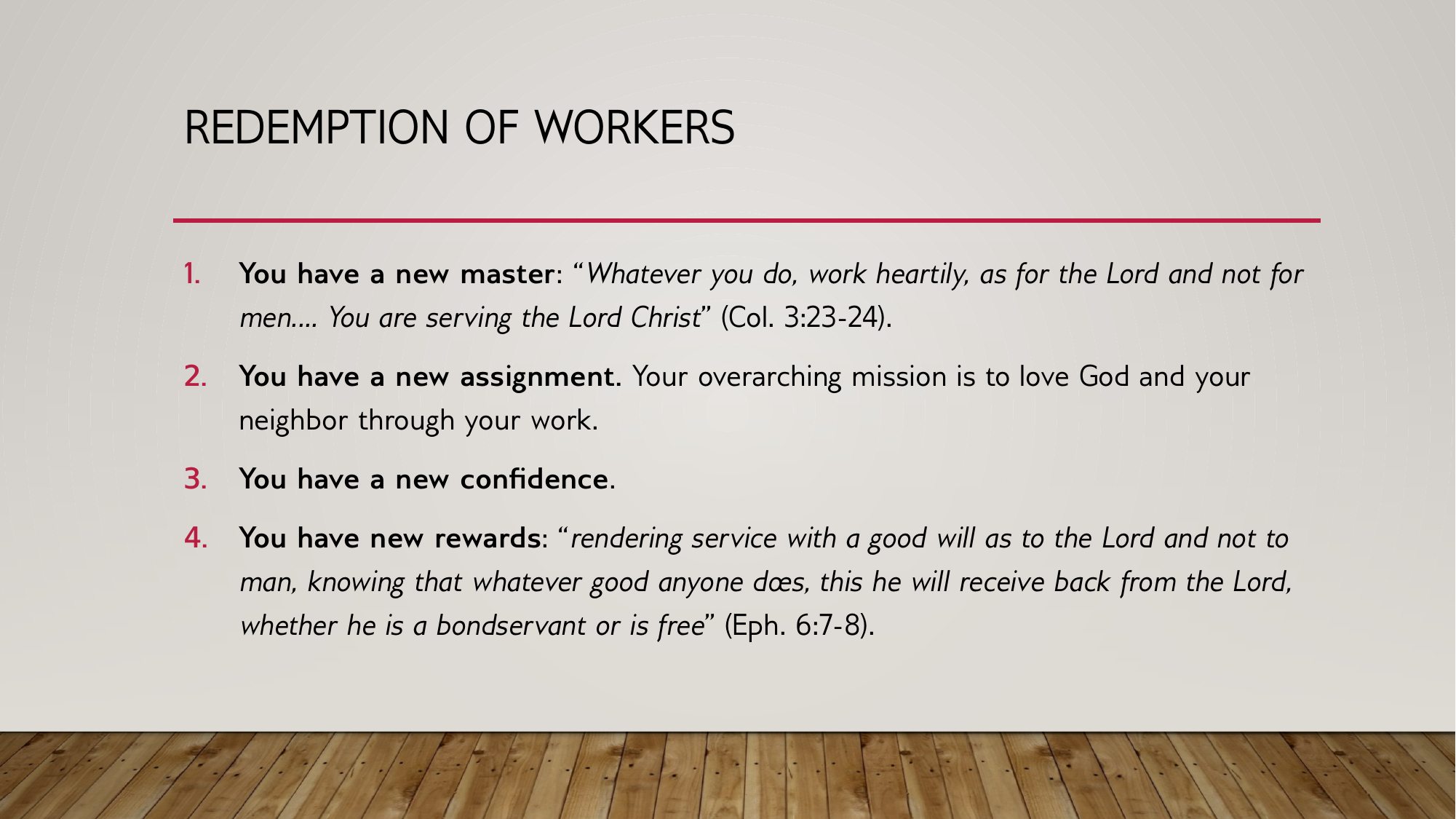

# Redemption of workers
You have a new master: “Whatever you do, work heartily, as for the Lord and not for men.... You are serving the Lord Christ” (Col. 3:23-24).
You have a new assignment. Your overarching mission is to love God and your neighbor through your work.
You have a new confidence.
You have new rewards: “rendering service with a good will as to the Lord and not to man, knowing that whatever good anyone does, this he will receive back from the Lord, whether he is a bondservant or is free” (Eph. 6:7-8).